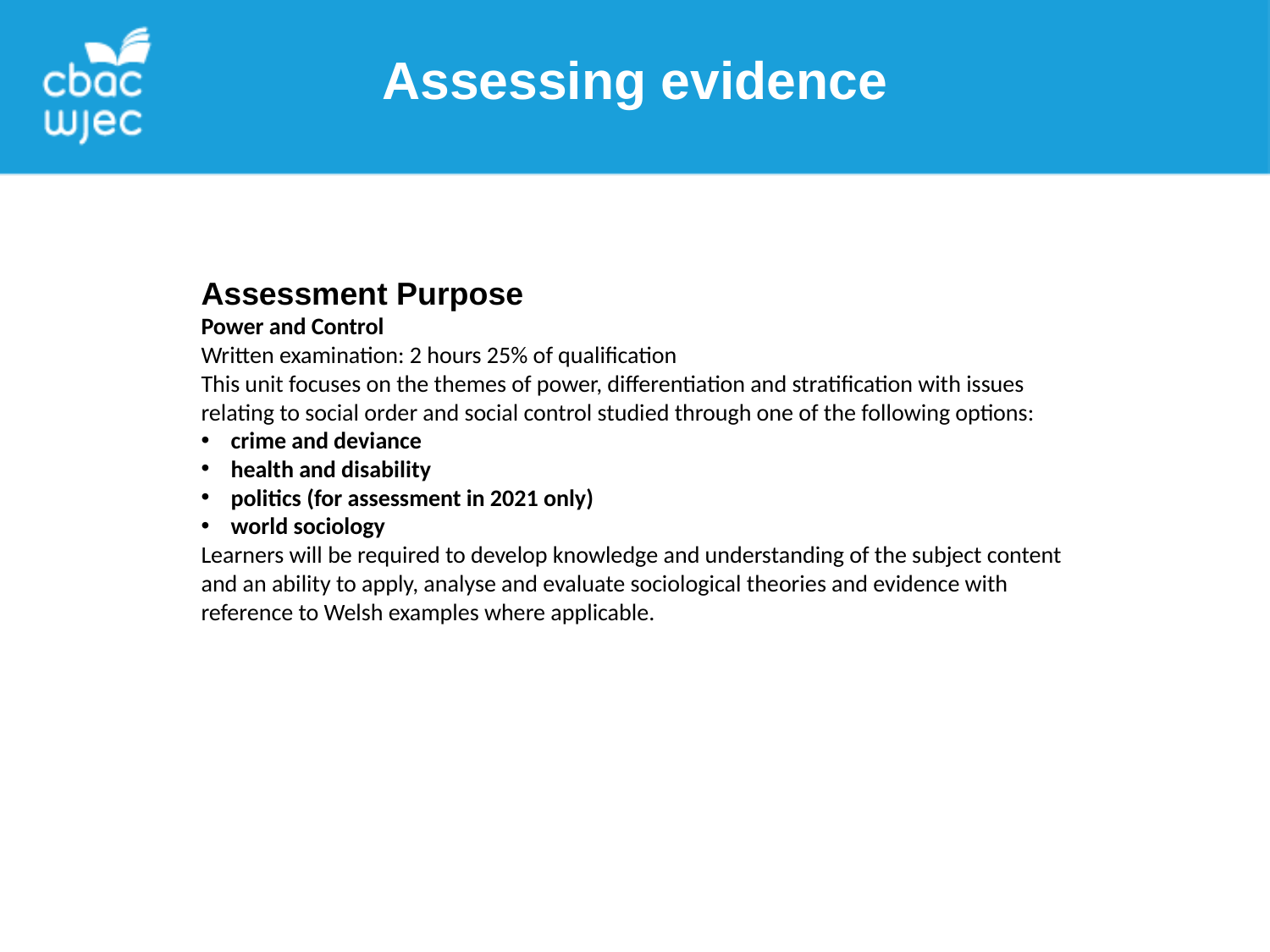

Assessing evidence
Assessment Purpose
Power and Control
Written examination: 2 hours 25% of qualification
This unit focuses on the themes of power, differentiation and stratification with issues relating to social order and social control studied through one of the following options:
crime and deviance
health and disability
politics (for assessment in 2021 only)
world sociology
Learners will be required to develop knowledge and understanding of the subject content and an ability to apply, analyse and evaluate sociological theories and evidence with reference to Welsh examples where applicable.